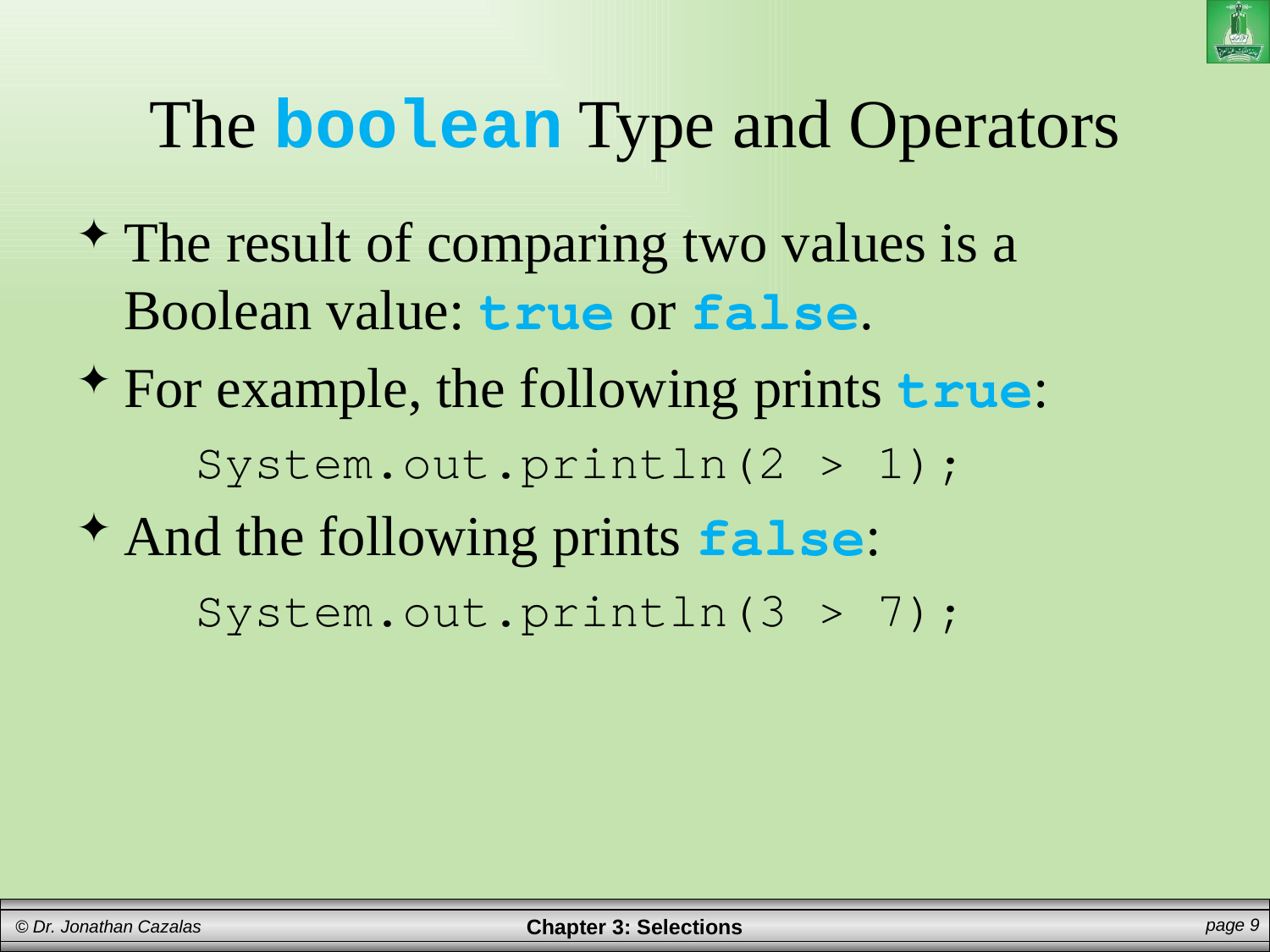

# The boolean Type and Operators
The result of comparing two values is a Boolean value: true or false.
For example, the following prints true:
System.out.println(2 > 1);
And the following prints false:
System.out.println(3 > 7);